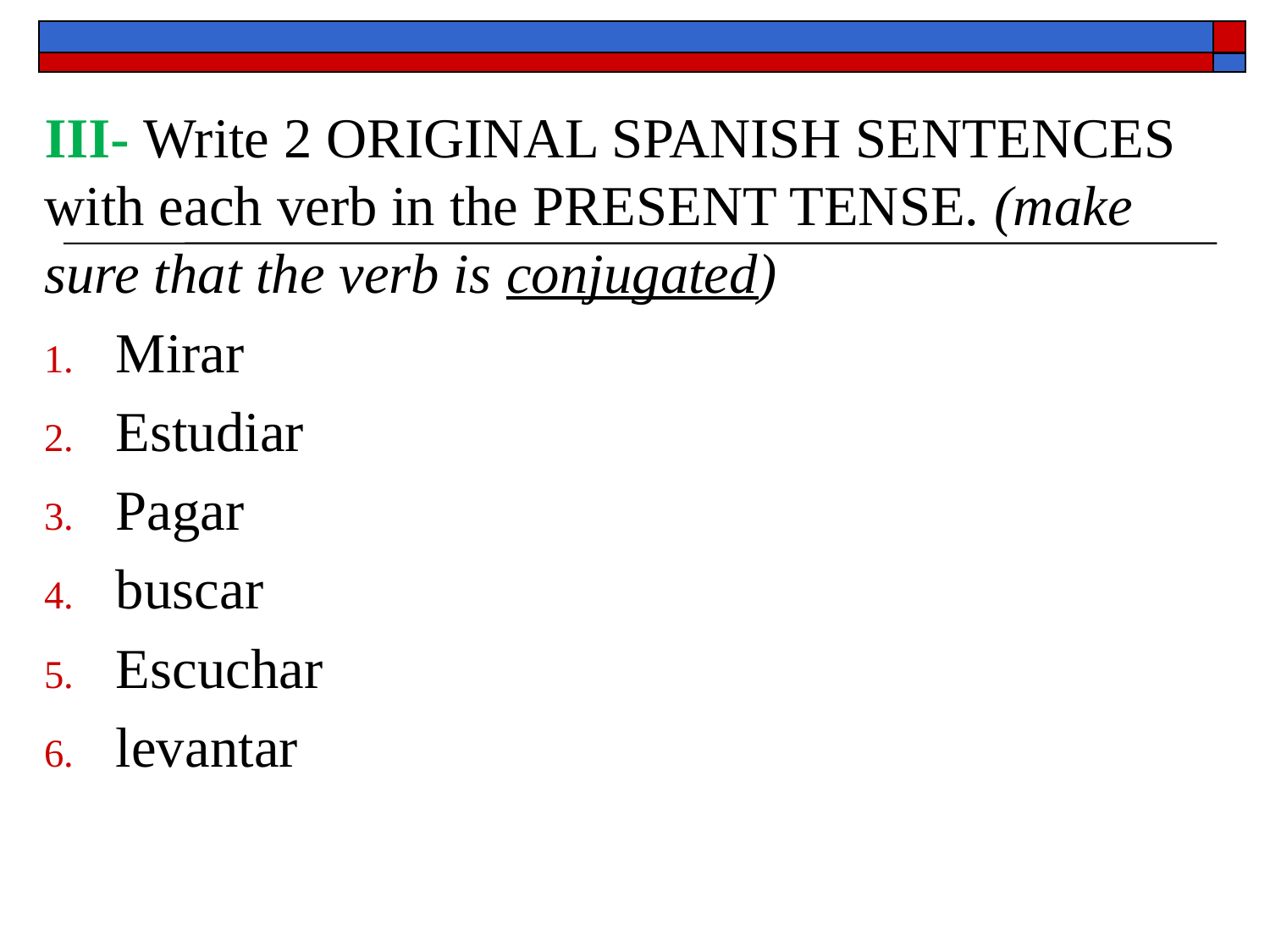

III- Write 2 ORIGINAL SPANISH SENTENCES with each verb in the PRESENT TENSE. (make sure that the verb is conjugated)
Mirar
Estudiar
Pagar
buscar
Escuchar
levantar